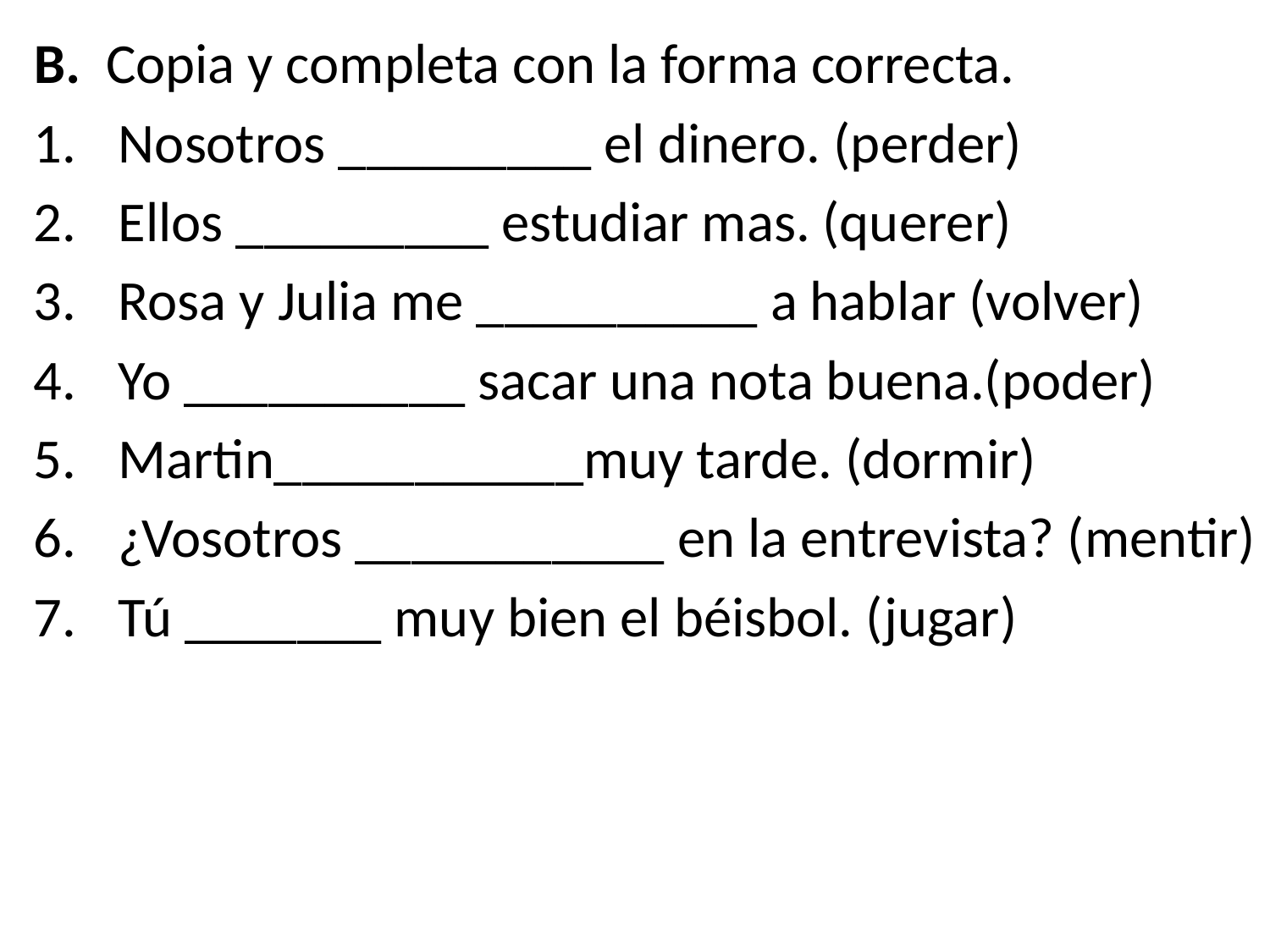

B.  Copia y completa con la forma correcta.
Nosotros _________ el dinero. (perder)
Ellos _________ estudiar mas. (querer)
Rosa y Julia me __________ a hablar (volver)
Yo __________ sacar una nota buena.(poder)
Martin___________muy tarde. (dormir)
¿Vosotros ___________ en la entrevista? (mentir)
Tú _______ muy bien el béisbol. (jugar)